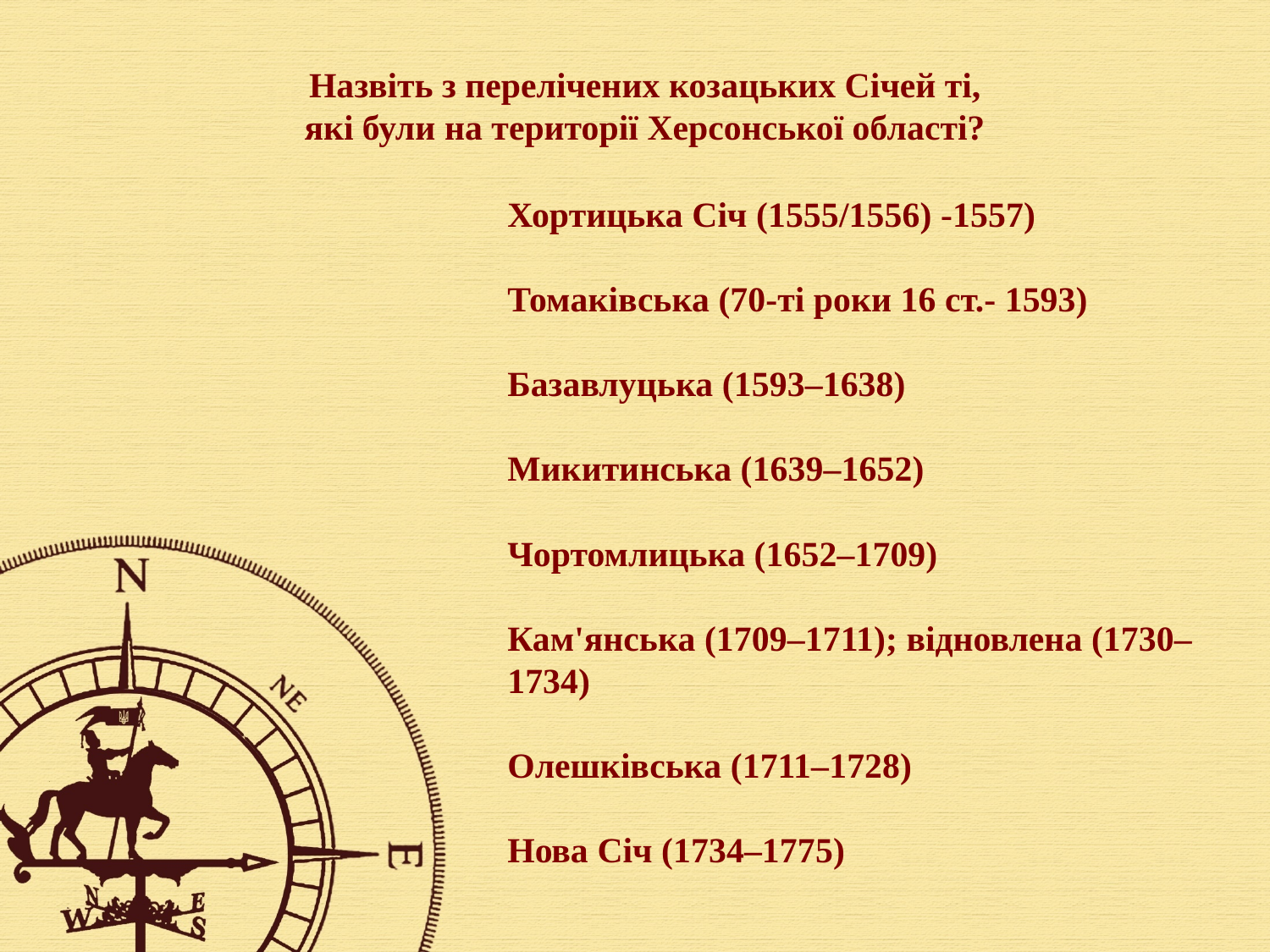

Назвіть з перелічених козацьких Січей ті,
які були на території Херсонської області?
Хортицька Січ (1555/1556) -1557)

Томаківська (70-ті роки 16 ст.- 1593)

Базавлуцька (1593–1638)

Микитинська (1639–1652)

Чортомлицька (1652–1709)

Кам'янська (1709–1711); відновлена (1730–1734)

Олешківська (1711–1728)

Нова Січ (1734–1775)